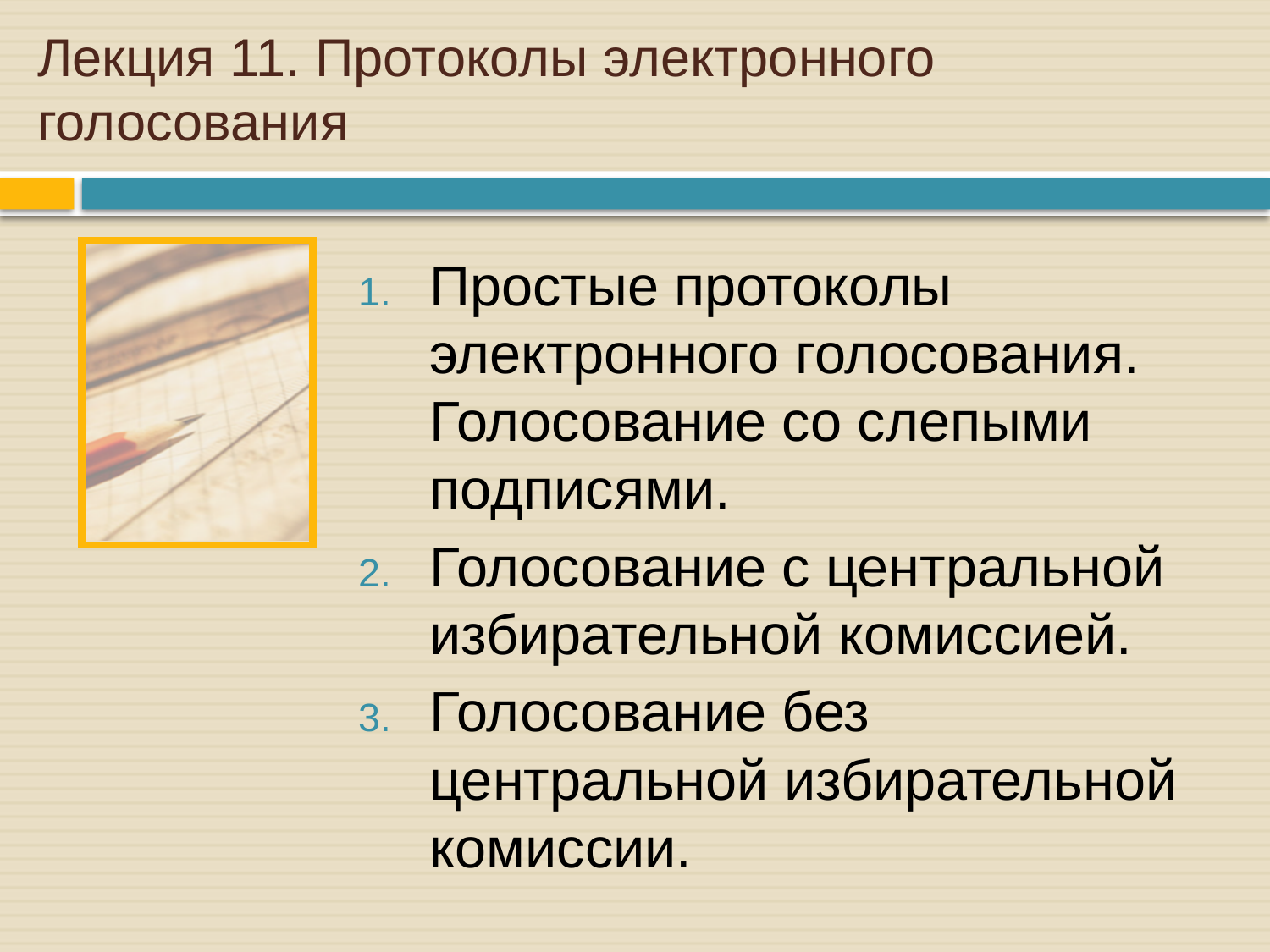

# Лекция 11. Протоколы электронного голосования
Простые протоколы электронного голосования. Голосование со слепыми подписями.
Голосование с центральной избирательной комиссией.
Голосование без центральной избирательной комиссии.